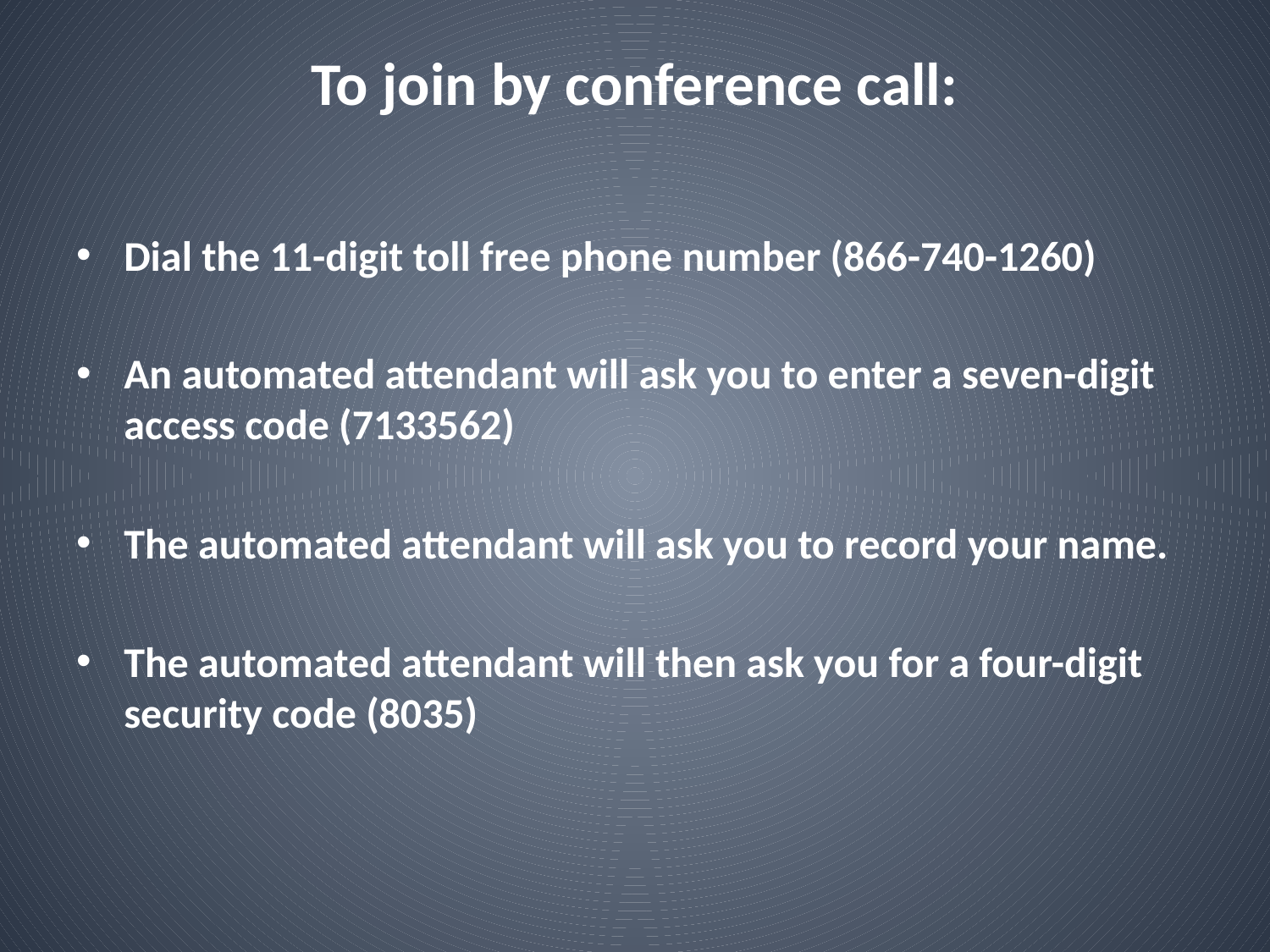

# To join by conference call:
Dial the 11-digit toll free phone number (866-740-1260)

An automated attendant will ask you to enter a seven-digit access code (7133562)

The automated attendant will ask you to record your name.

The automated attendant will then ask you for a four-digit security code (8035)